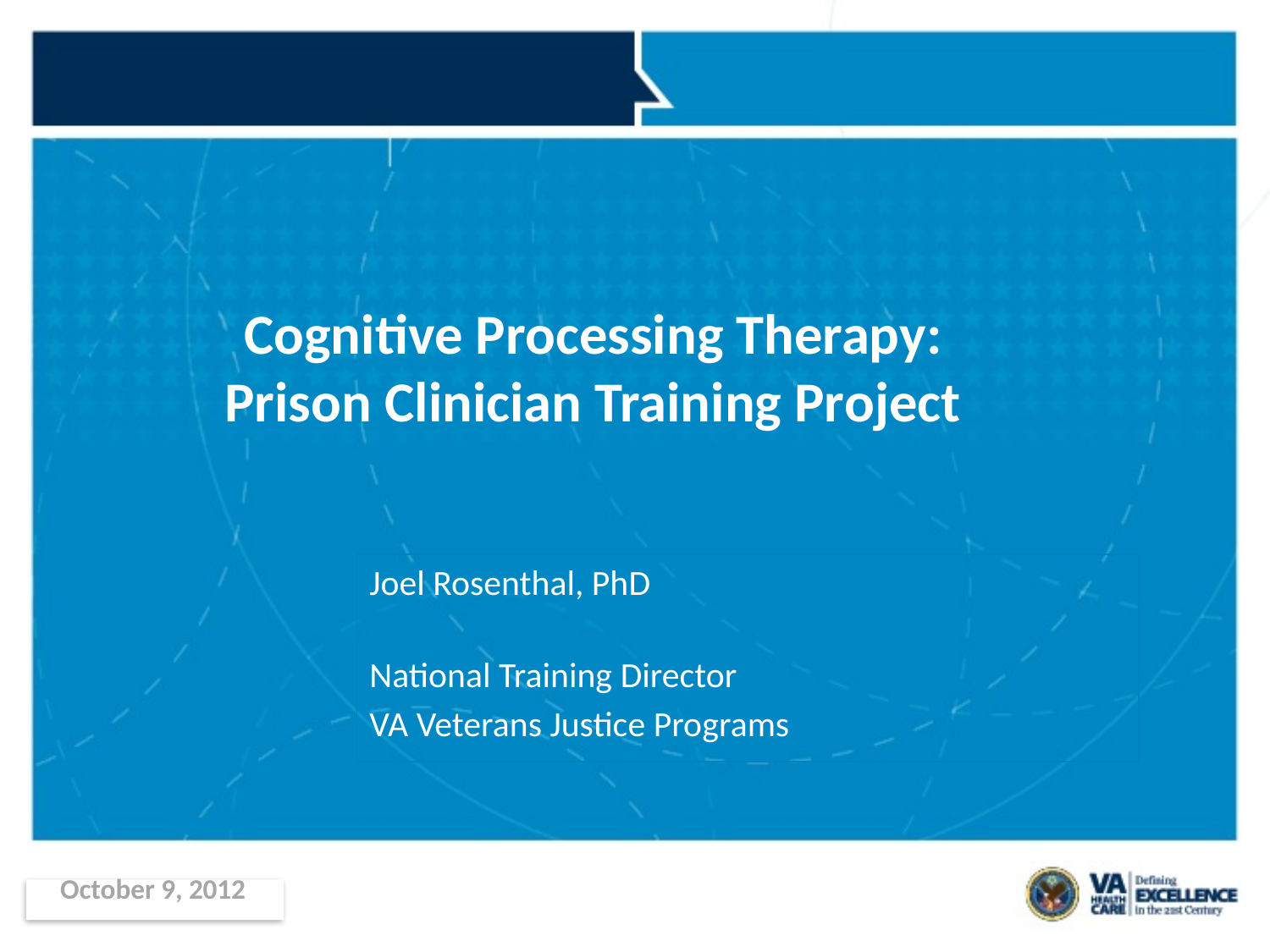

# Cognitive Processing Therapy: Prison Clinician Training Project
Joel Rosenthal, PhD
National Training Director
VA Veterans Justice Programs
October 9, 2012